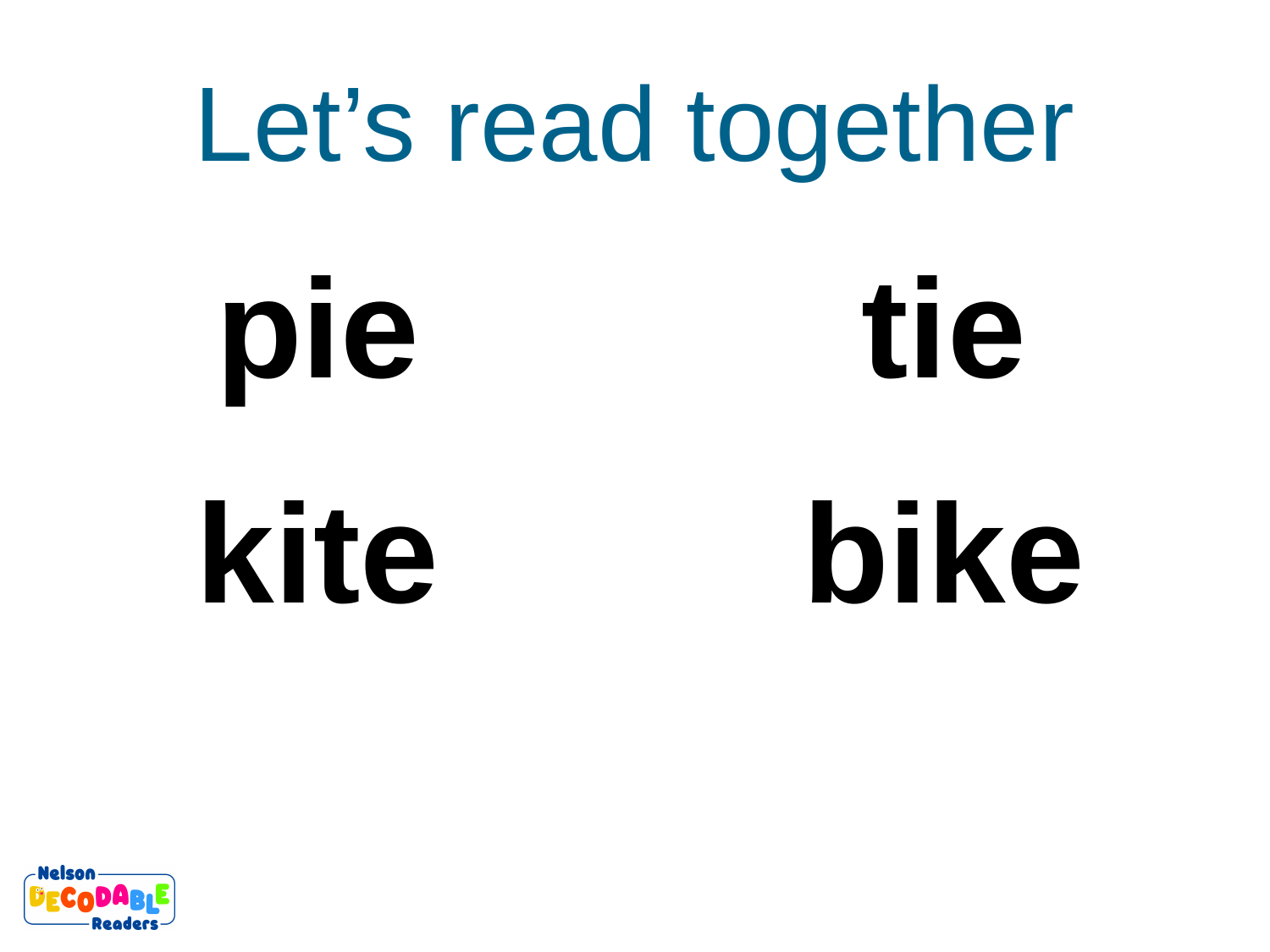

Let’s read together
pie
tie
kite
bike